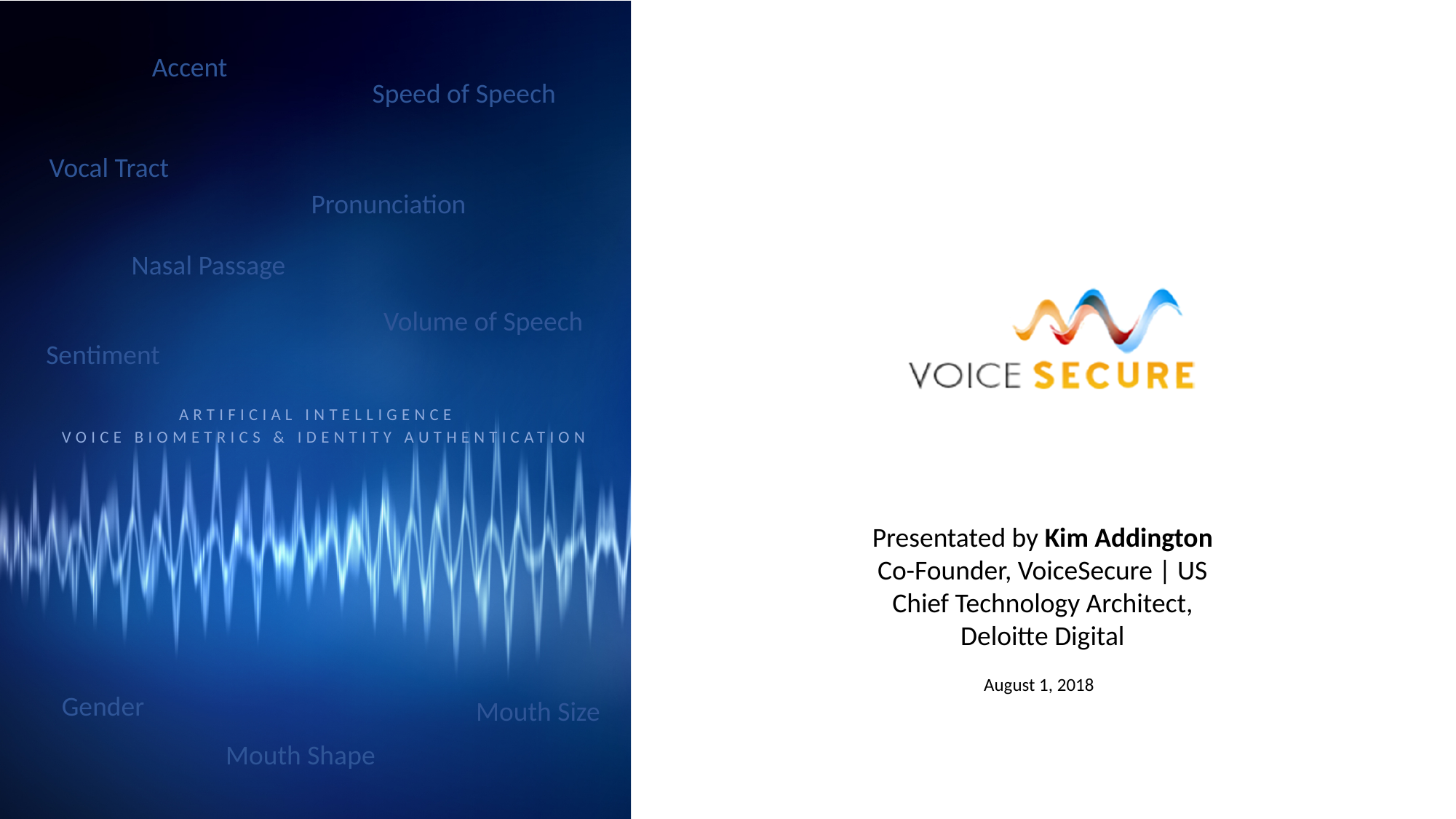

Presentated by Kim Addington
Co-Founder, VoiceSecure | US
Chief Technology Architect,
Deloitte Digital
August 1, 2018